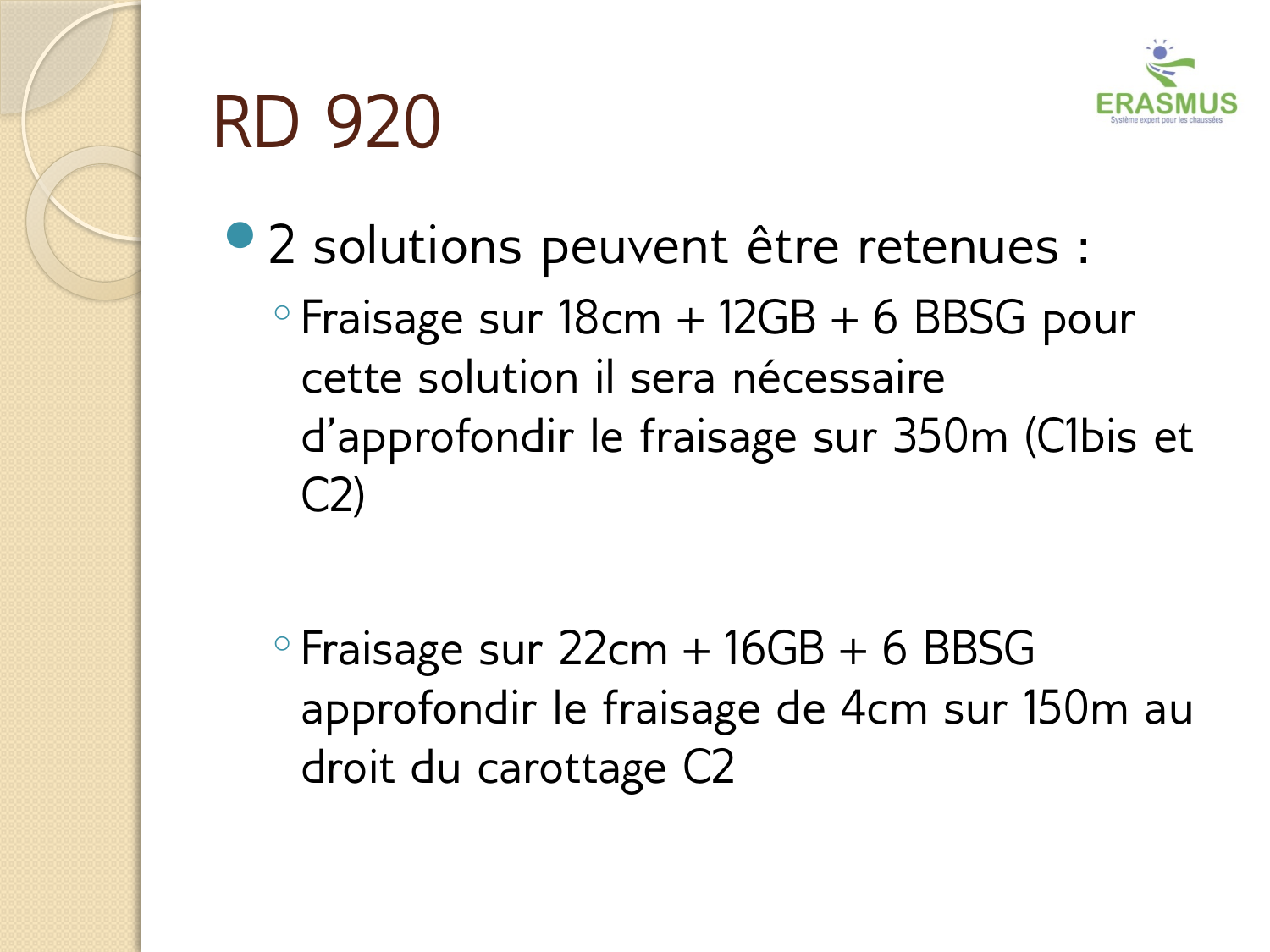

# RD 920
2 solutions peuvent être retenues :
Fraisage sur 18cm + 12GB + 6 BBSG pour cette solution il sera nécessaire d’approfondir le fraisage sur 350m (C1bis et C2)

Fraisage sur 22cm + 16GB + 6 BBSG approfondir le fraisage de 4cm sur 150m au droit du carottage C2